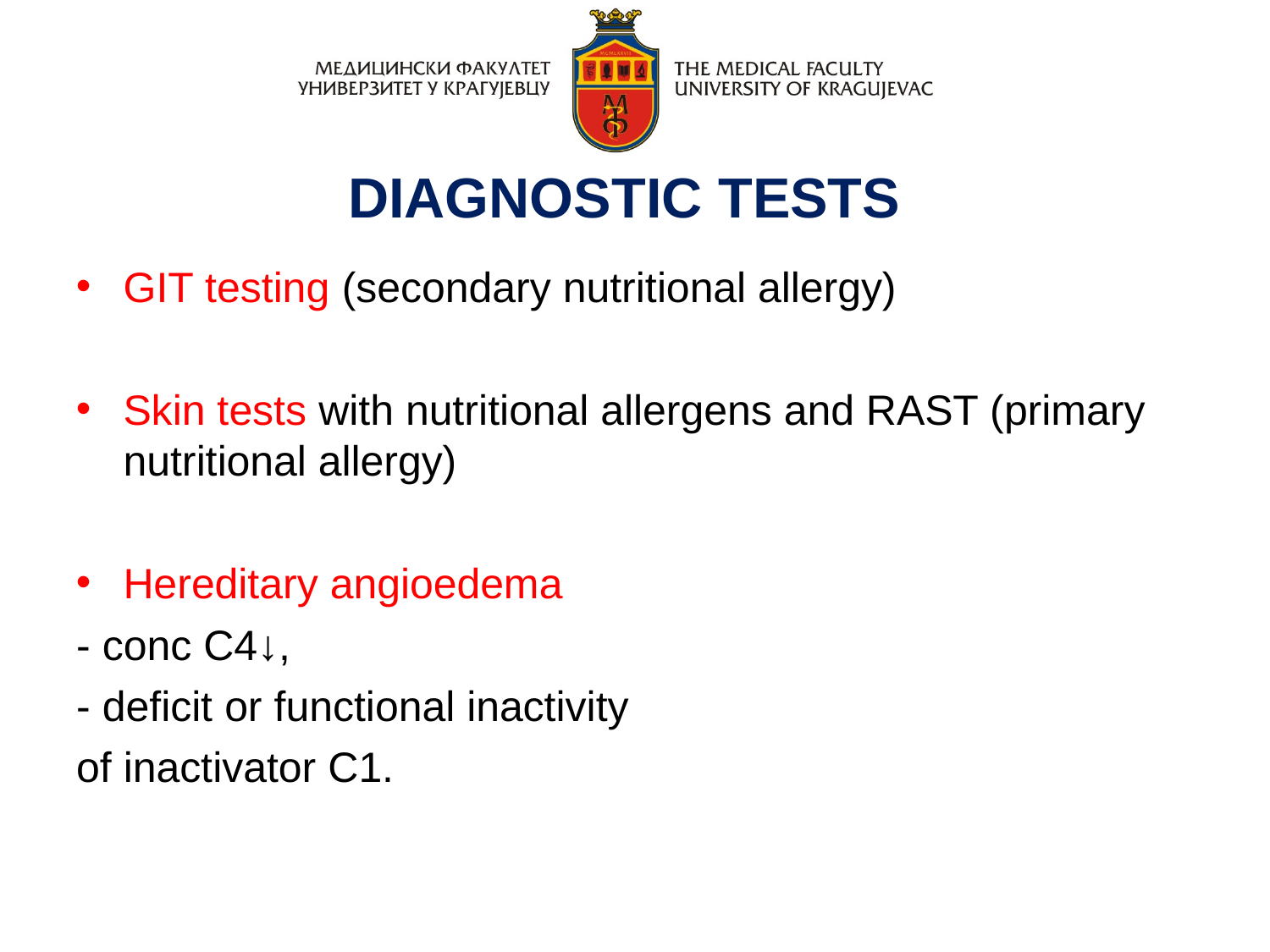

DIAGNOSTIC TESTS
GIT testing (secondary nutritional allergy)

Skin tests with nutritional allergens and RAST (primary nutritional allergy)

Hereditary angioedema
- conc C4↓,
- deficit or functional inactivity
of inactivator C1.